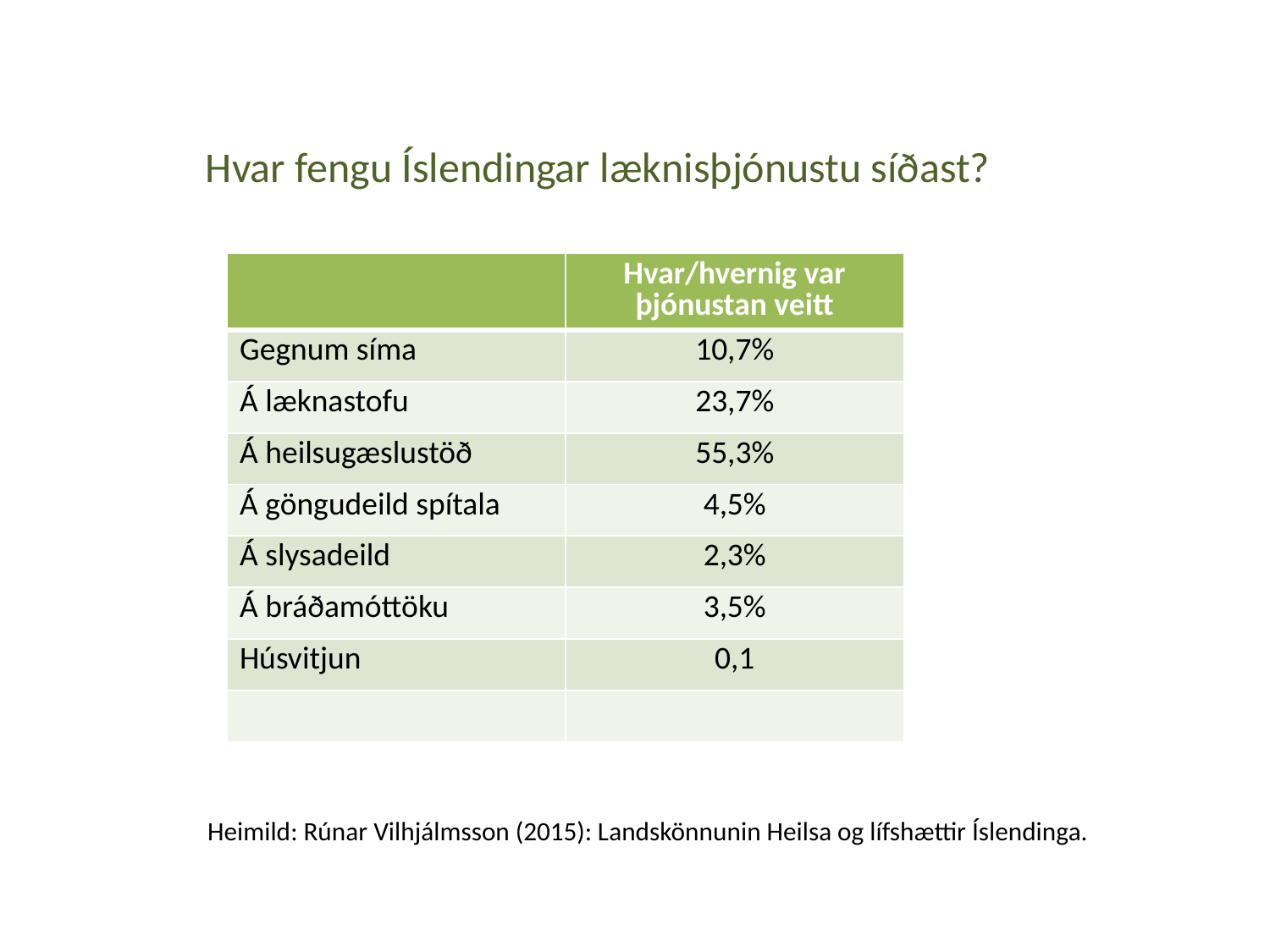

Hvar fengu Íslendingar læknisþjónustu síðast?
|  | Hvar/hvernig var þjónustan veitt |
| --- | --- |
| Gegnum síma | 10,7% |
| Á læknastofu | 23,7% |
| Á heilsugæslustöð | 55,3% |
| Á göngudeild spítala | 4,5% |
| Á slysadeild | 2,3% |
| Á bráðamóttöku | 3,5% |
| Húsvitjun | 0,1 |
|  |  |
Heimild: Rúnar Vilhjálmsson (2015): Landskönnunin Heilsa og lífshættir Íslendinga.